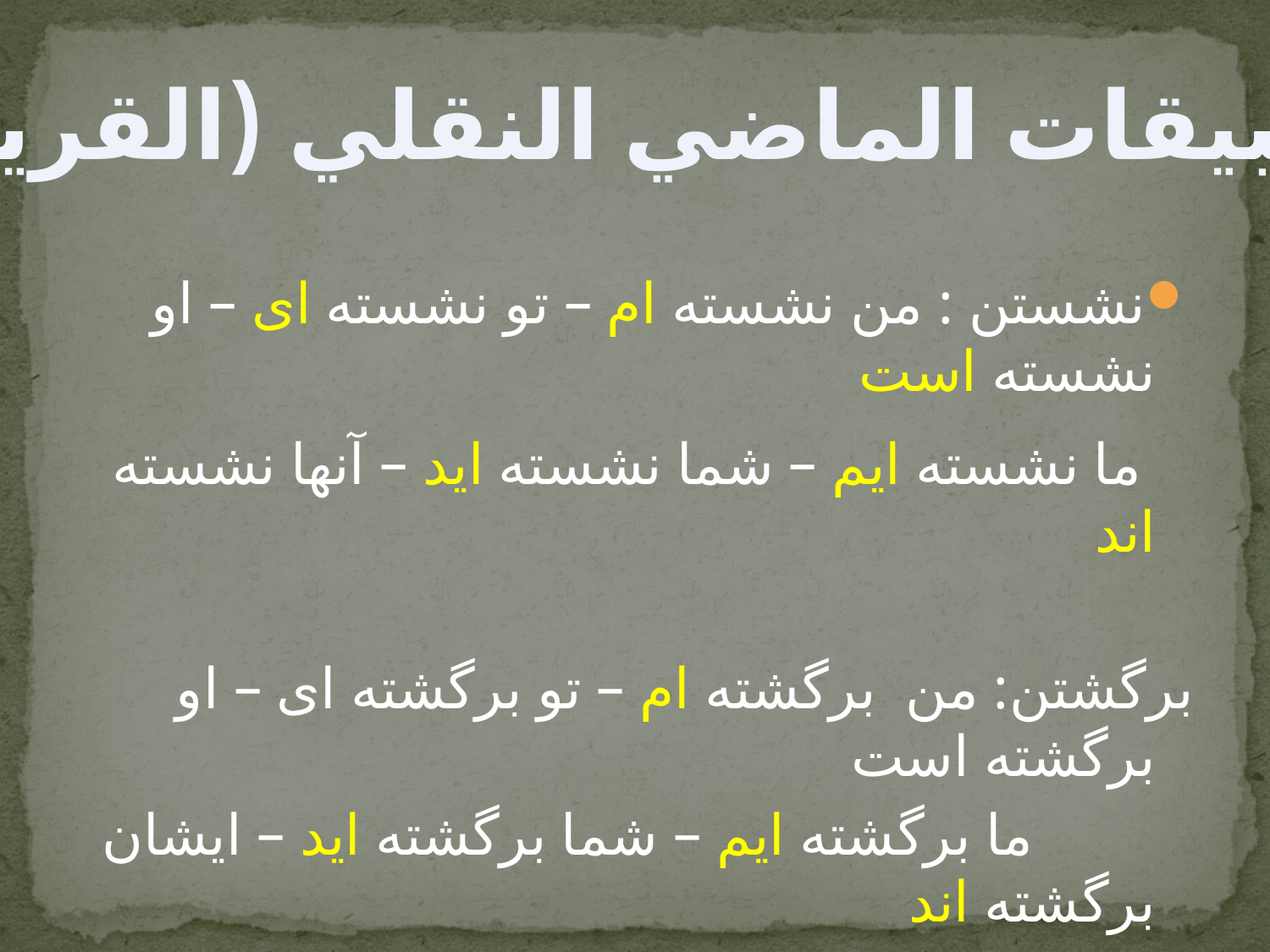

تطبيقات الماضي النقلي (القريب)
نشستن : من نشسته ام – تو نشسته ای – او نشسته است

		 ما نشسته ایم – شما نشسته اید – آنها نشسته اند

برگشتن: من  برگشته ام – تو برگشته ای – او برگشته است
           ما برگشته ایم – شما برگشته اید – ایشان برگشته اند